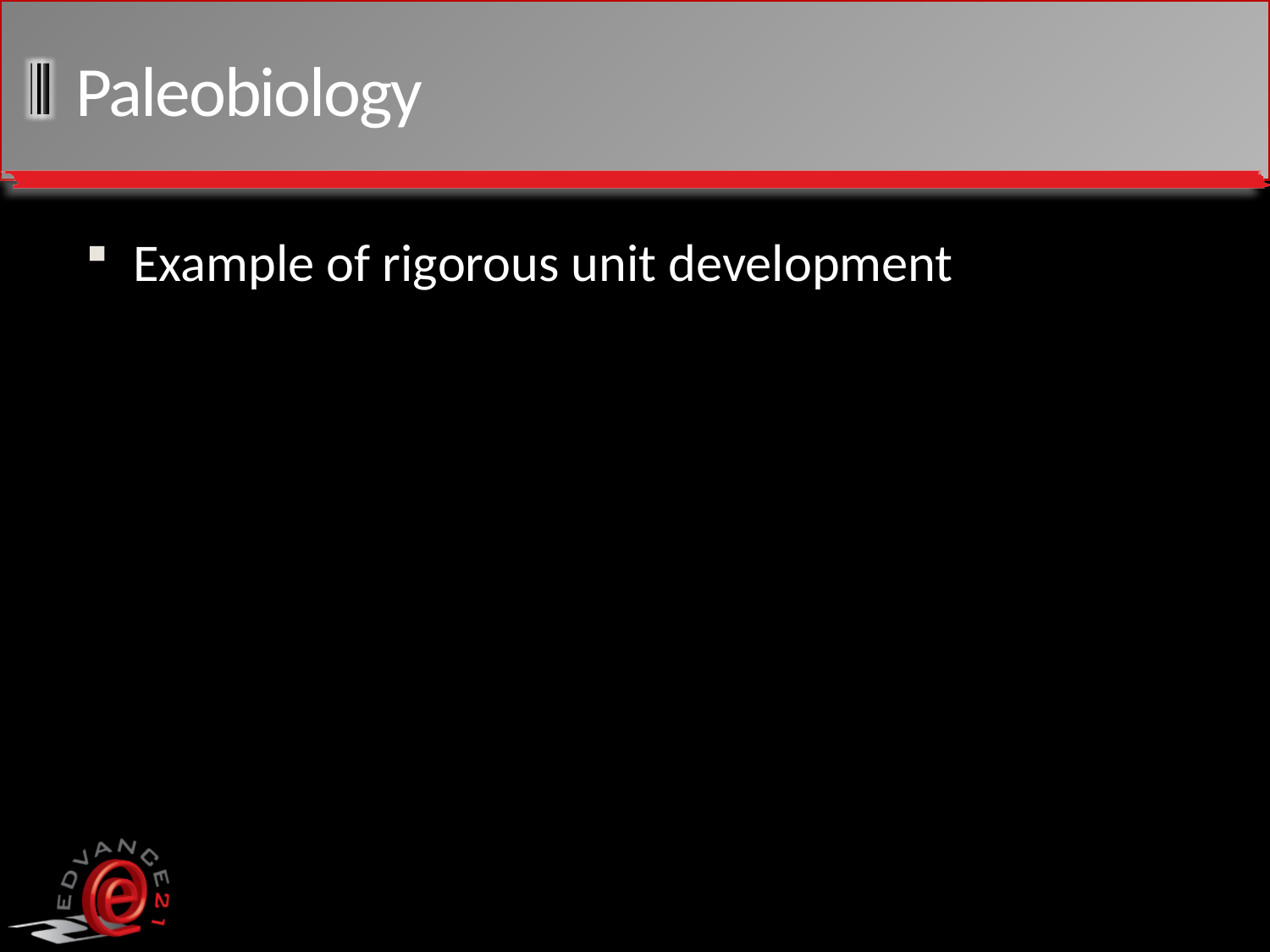

# Paleobiology
Example of rigorous unit development